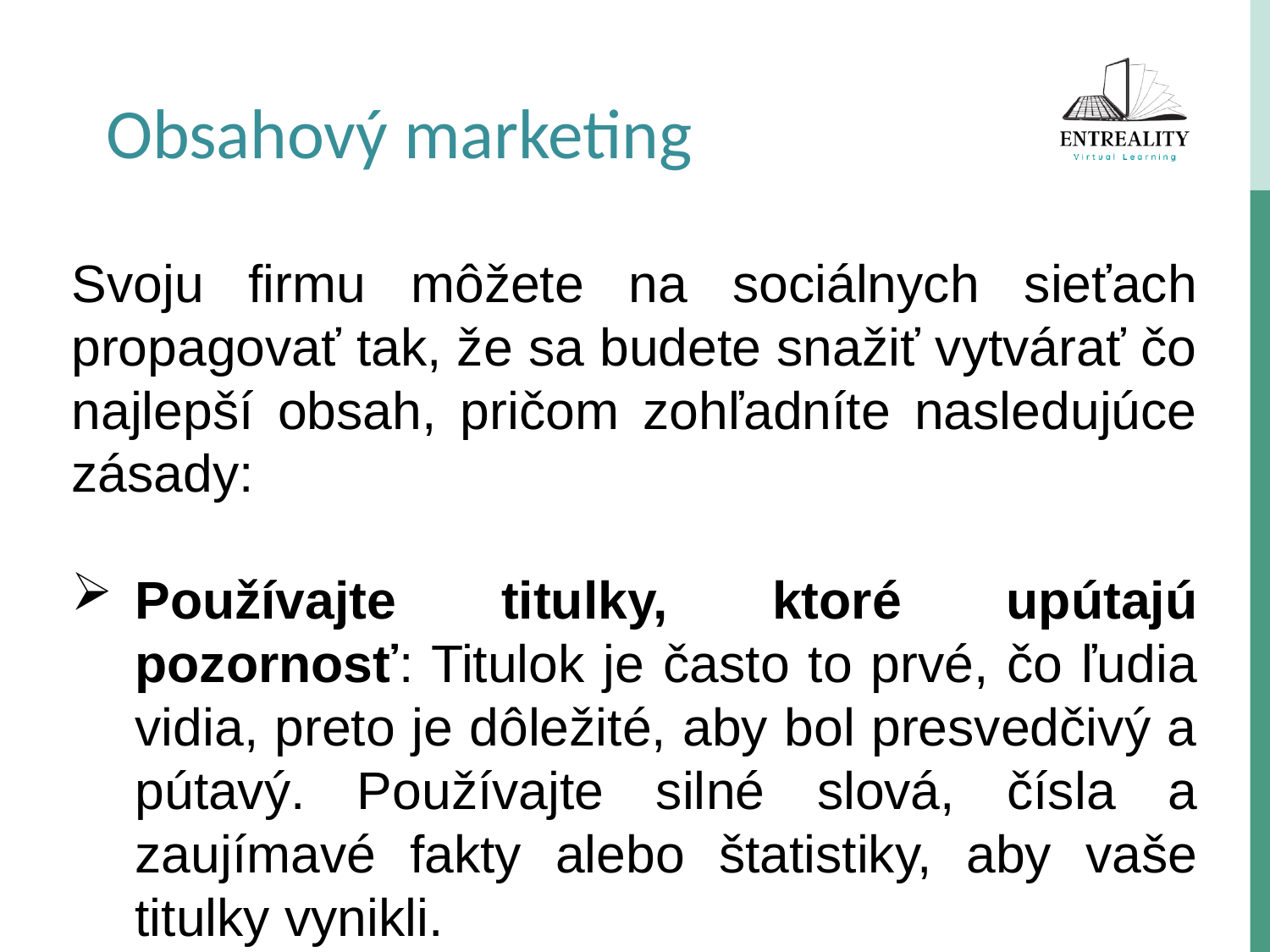

Obsahový marketing

Svoju firmu môžete na sociálnych sieťach propagovať tak, že sa budete snažiť vytvárať čo najlepší obsah, pričom zohľadníte nasledujúce zásady:

Používajte titulky, ktoré upútajú pozornosť: Titulok je často to prvé, čo ľudia vidia, preto je dôležité, aby bol presvedčivý a pútavý. Používajte silné slová, čísla a zaujímavé fakty alebo štatistiky, aby vaše titulky vynikli.